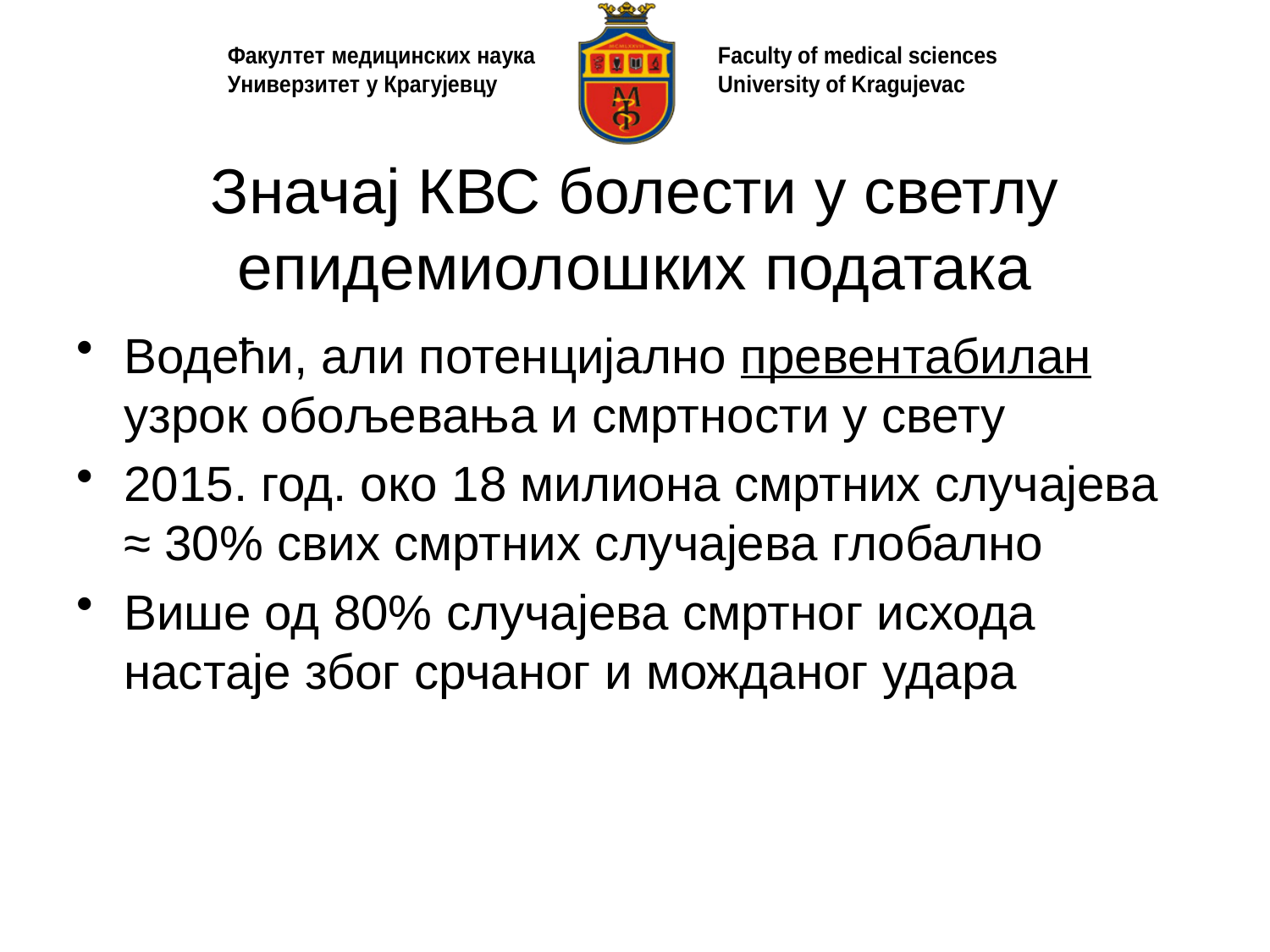

# Значај КВС болести у светлу епидемиолошких података
Водећи, али потенцијално превентабилан узрок обољевања и смртности у свету
2015. год. око 18 милиона смртних случајева ≈ 30% свих смртних случајева глобално
Више од 80% случајева смртног исхода настаје због срчаног и можданог удара